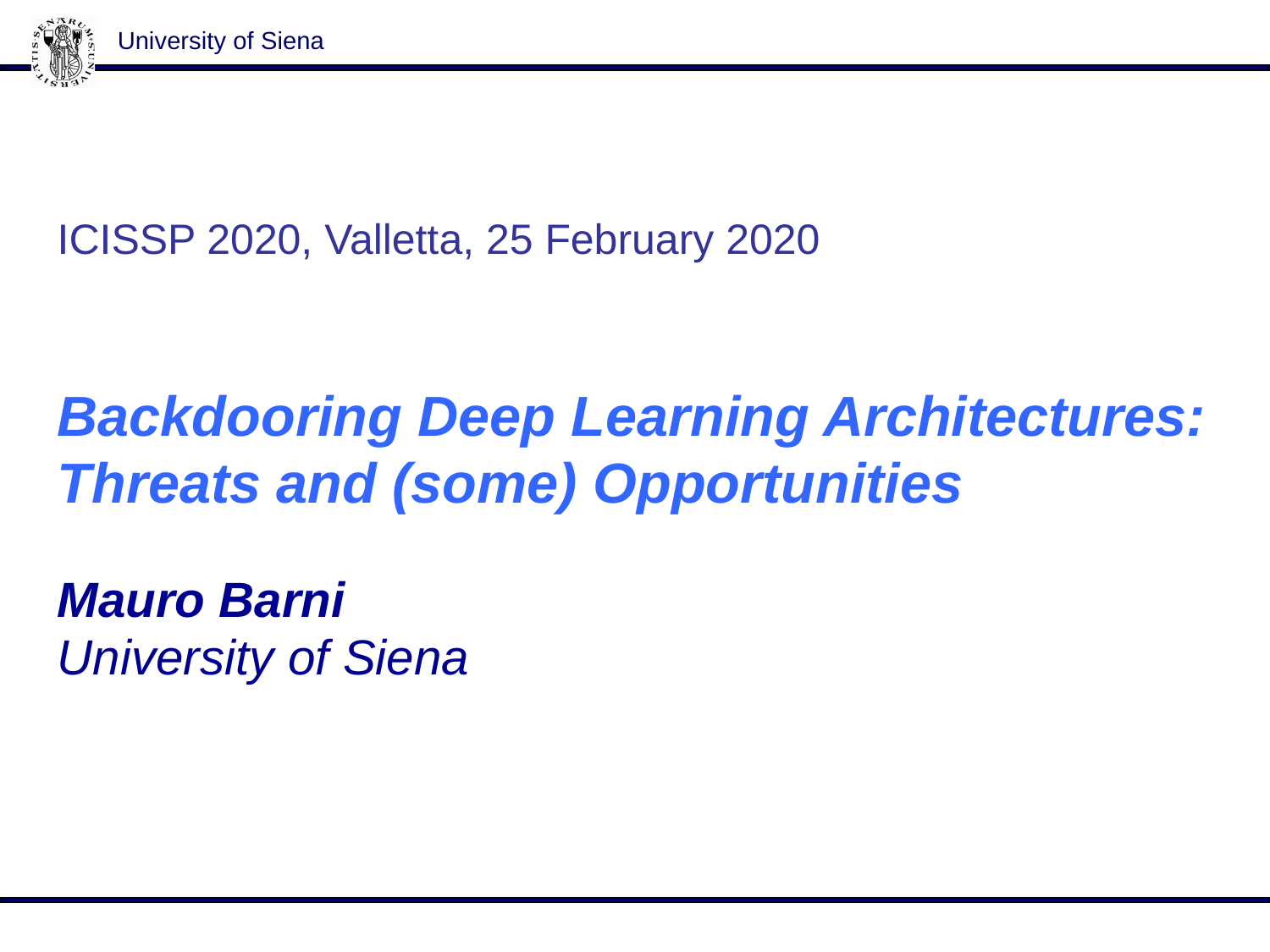

ICISSP 2020, Valletta, 25 February 2020
Backdooring Deep Learning Architectures: Threats and (some) Opportunities
Mauro Barni
University of Siena